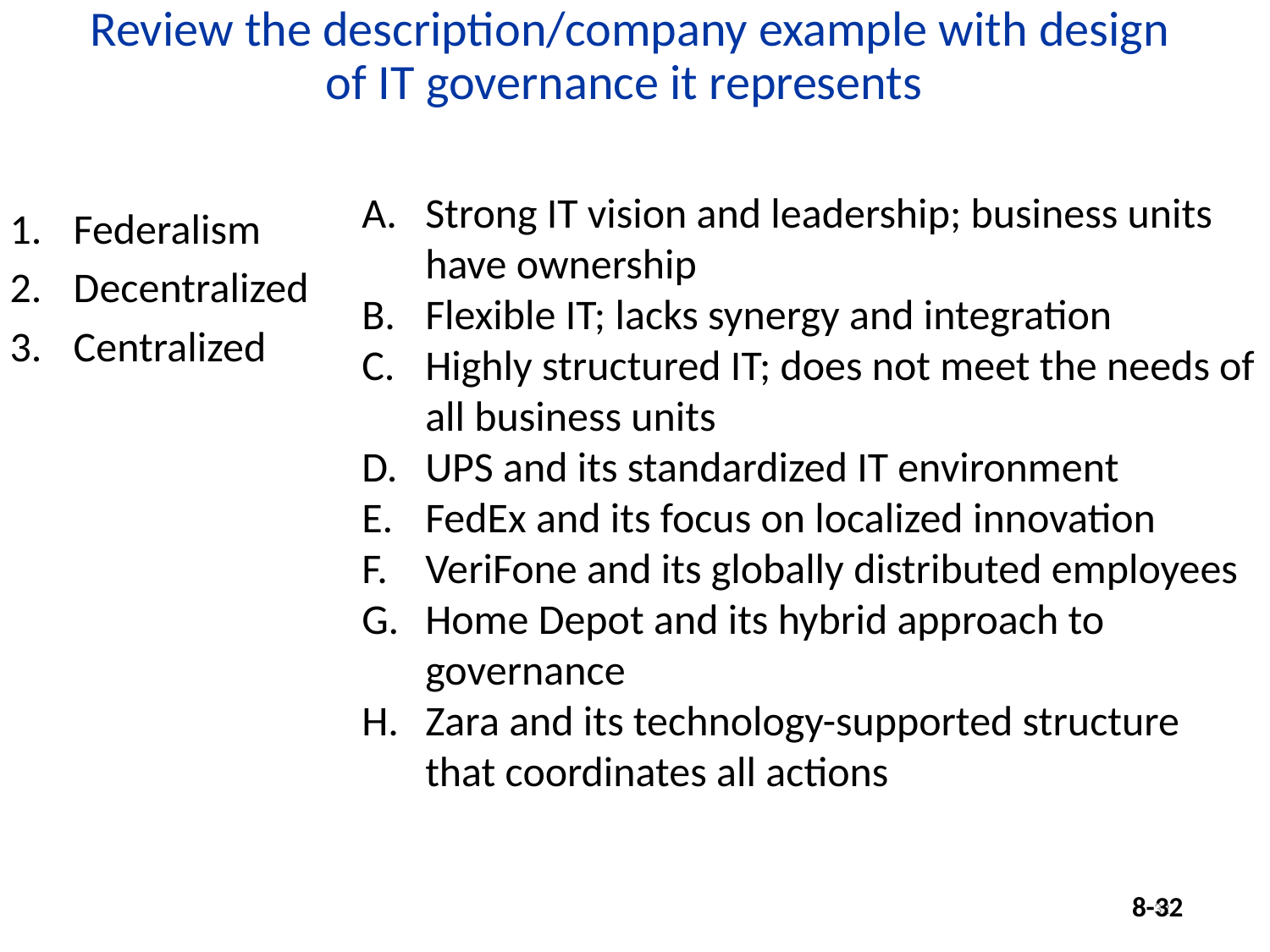

Review the description/company example with design of IT governance it represents
Strong IT vision and leadership; business units have ownership
Flexible IT; lacks synergy and integration
Highly structured IT; does not meet the needs of all business units
UPS and its standardized IT environment
FedEx and its focus on localized innovation
VeriFone and its globally distributed employees
Home Depot and its hybrid approach to governance
Zara and its technology-supported structure that coordinates all actions

Federalism
Decentralized
Centralized
32